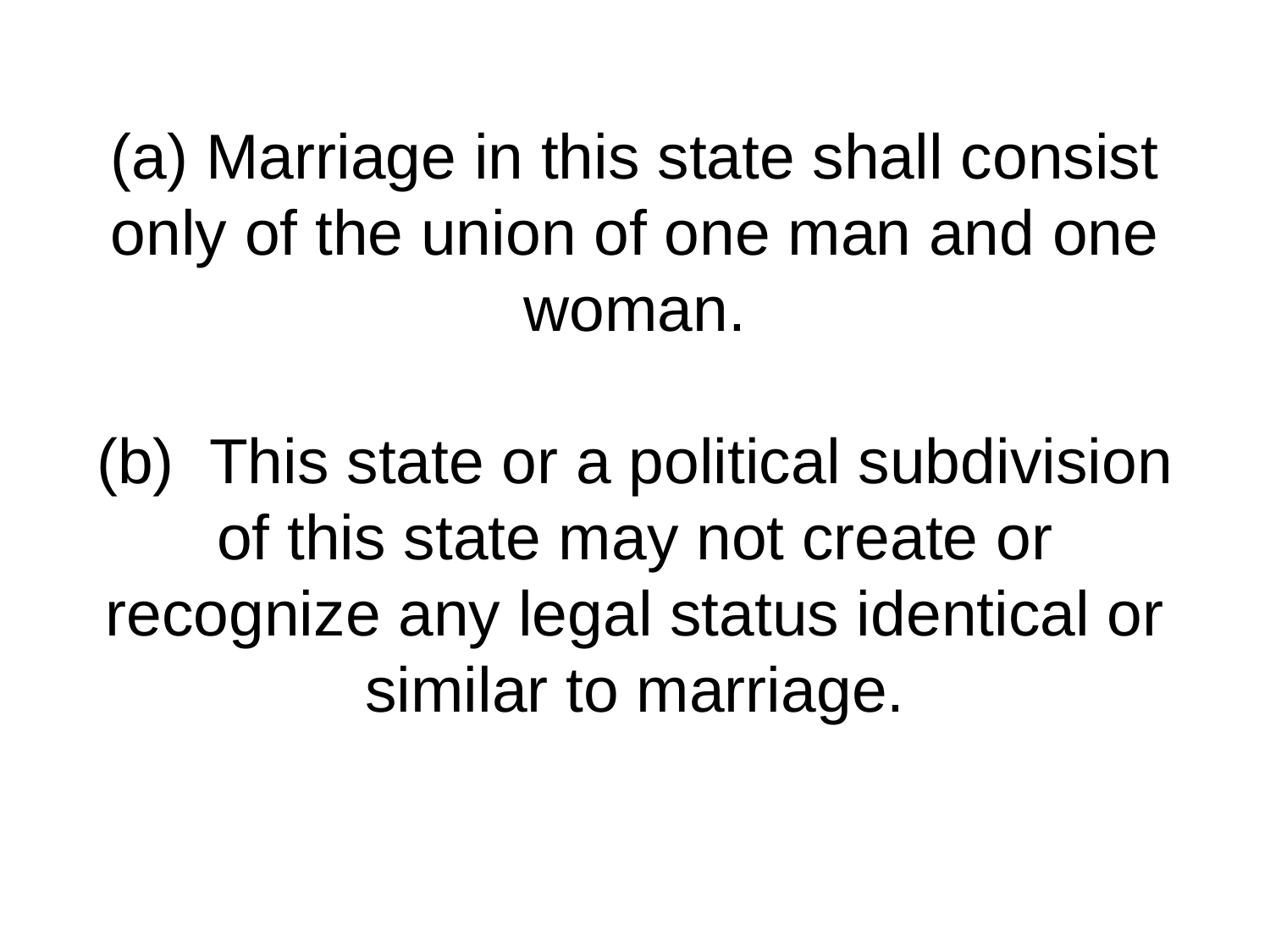

# (a) Marriage in this state shall consist only of the union of one man and one woman. (b)  This state or a political subdivision of this state may not create or recognize any legal status identical or similar to marriage.